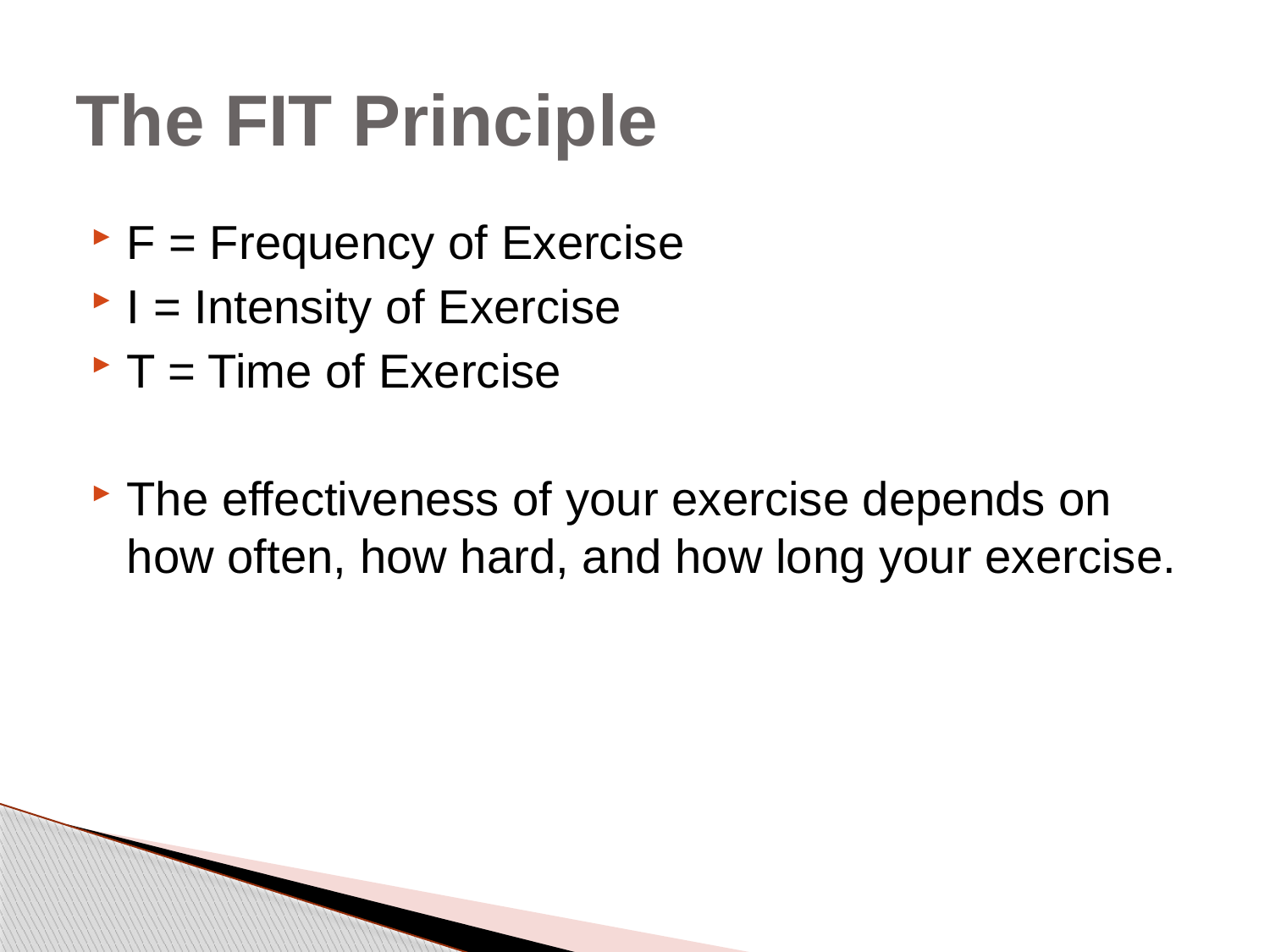

# The FIT Principle
F = Frequency of Exercise
I = Intensity of Exercise
T = Time of Exercise

The effectiveness of your exercise depends on how often, how hard, and how long your exercise.